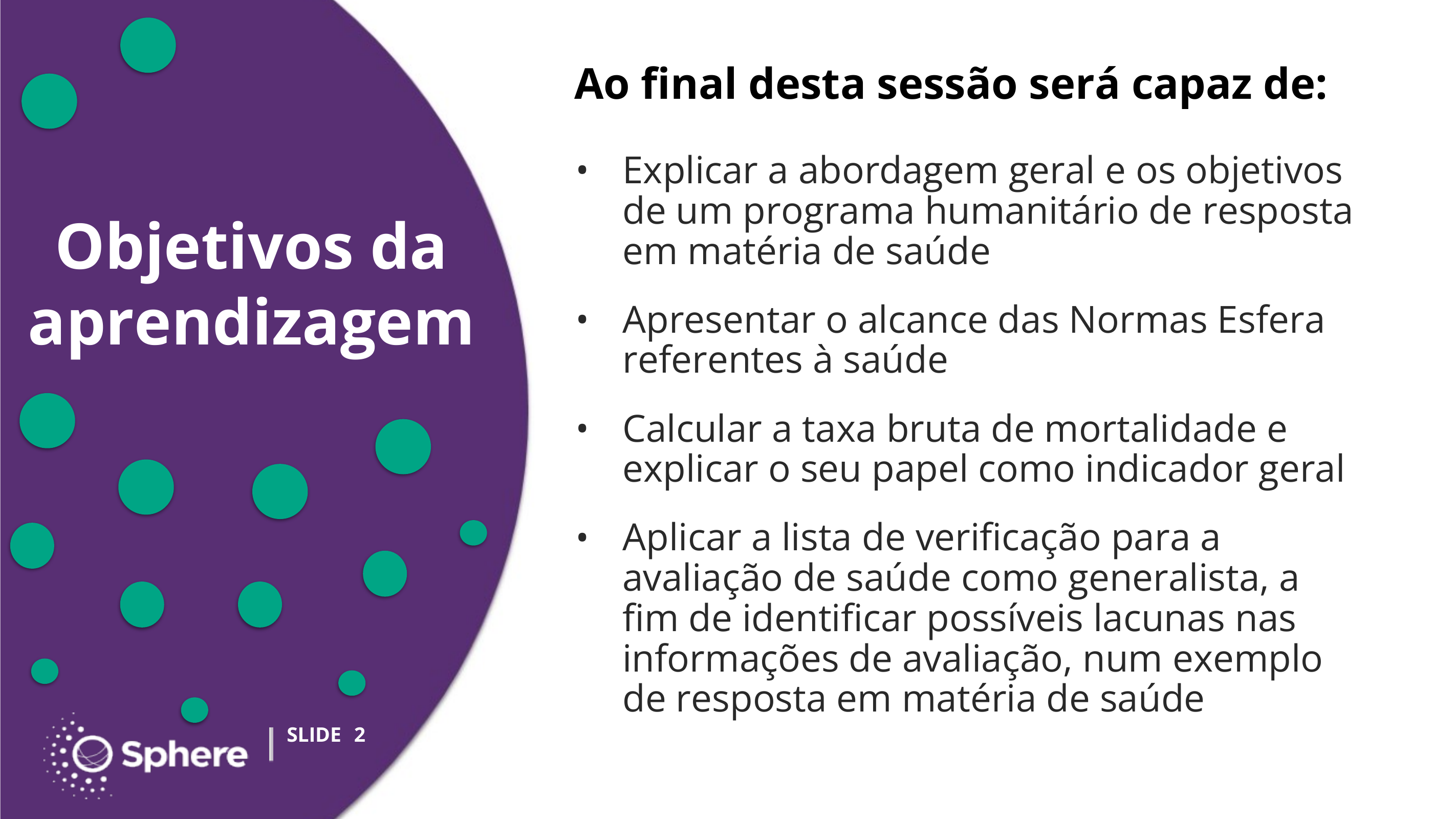

Ao final desta sessão será capaz de:
Explicar a abordagem geral e os objetivos de um programa humanitário de resposta em matéria de saúde
Apresentar o alcance das Normas Esfera referentes à saúde
Calcular a taxa bruta de mortalidade e explicar o seu papel como indicador geral
Aplicar a lista de verificação para a avaliação de saúde como generalista, a fim de identificar possíveis lacunas nas informações de avaliação, num exemplo de resposta em matéria de saúde

2